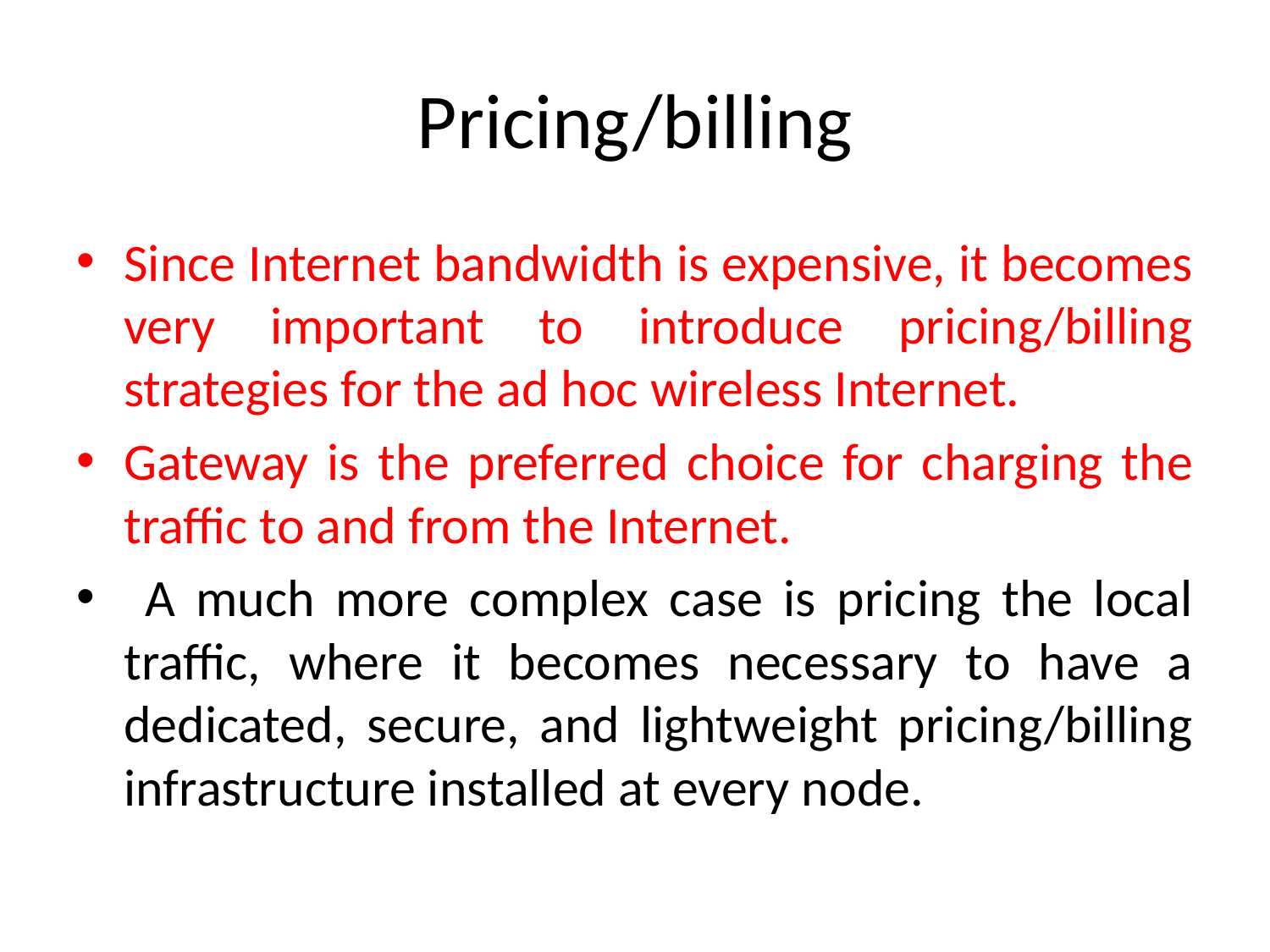

# Pricing/billing
Since Internet bandwidth is expensive, it becomes very important to introduce pricing/billing strategies for the ad hoc wireless Internet.
Gateway is the preferred choice for charging the traffic to and from the Internet.
 A much more complex case is pricing the local traffic, where it becomes necessary to have a dedicated, secure, and lightweight pricing/billing infrastructure installed at every node.